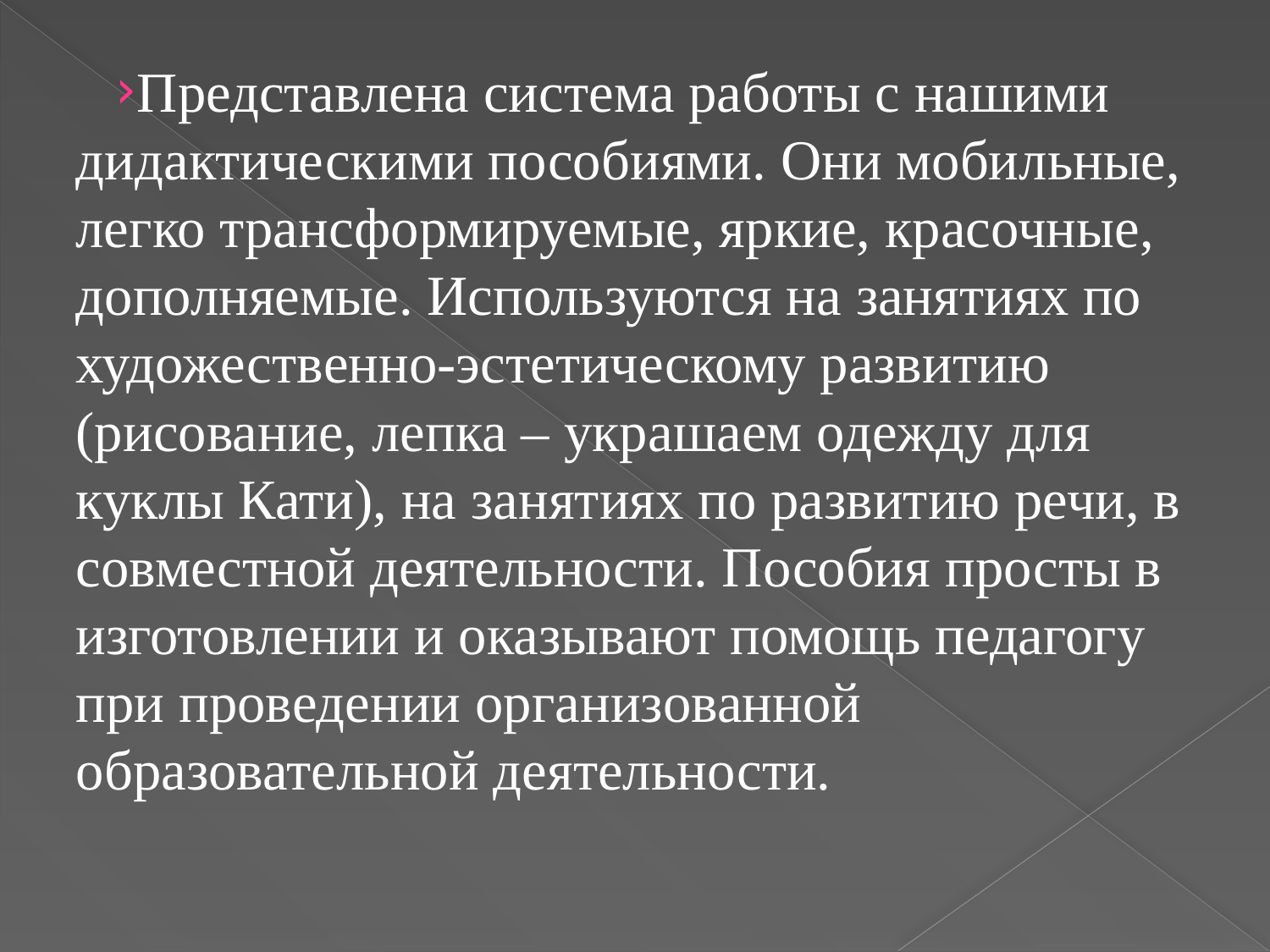

Представлена система работы с нашими дидактическими пособиями. Они мобильные, легко трансформируемые, яркие, красочные, дополняемые. Используются на занятиях по художественно-эстетическому развитию (рисование, лепка – украшаем одежду для куклы Кати), на занятиях по развитию речи, в совместной деятельности. Пособия просты в изготовлении и оказывают помощь педагогу при проведении организованной образовательной деятельности.